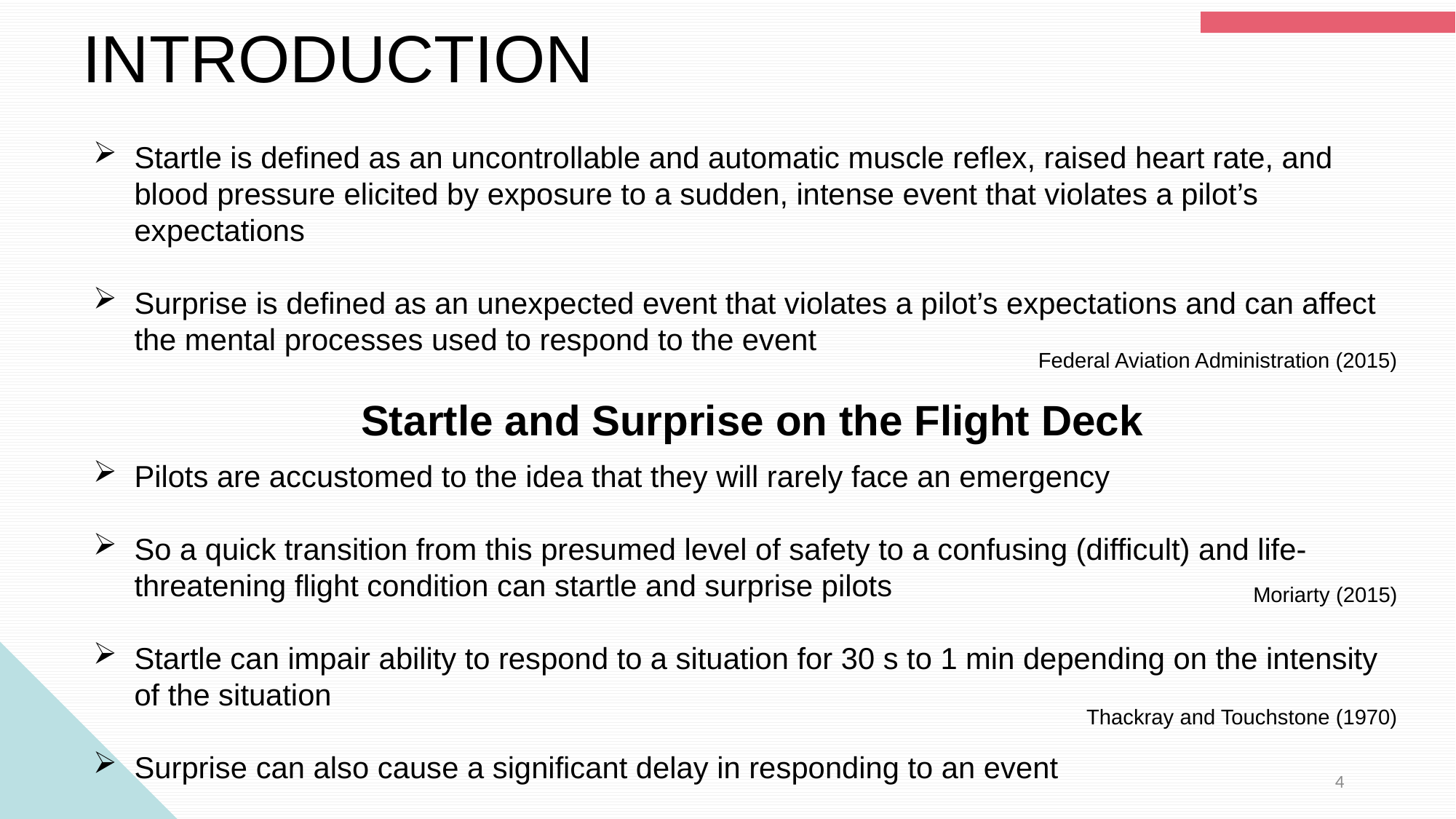

INTRODUCTION
Startle is defined as an uncontrollable and automatic muscle reflex, raised heart rate, and blood pressure elicited by exposure to a sudden, intense event that violates a pilot’s expectations

Surprise is defined as an unexpected event that violates a pilot’s expectations and can affect the mental processes used to respond to the event

Startle and Surprise on the Flight Deck

Pilots are accustomed to the idea that they will rarely face an emergency

So a quick transition from this presumed level of safety to a confusing (difficult) and life-threatening flight condition can startle and surprise pilots

Startle can impair ability to respond to a situation for 30 s to 1 min depending on the intensity of the situation

Surprise can also cause a significant delay in responding to an event
Federal Aviation Administration (2015)
Moriarty (2015)

 Thackray and Touchstone (1970)
4